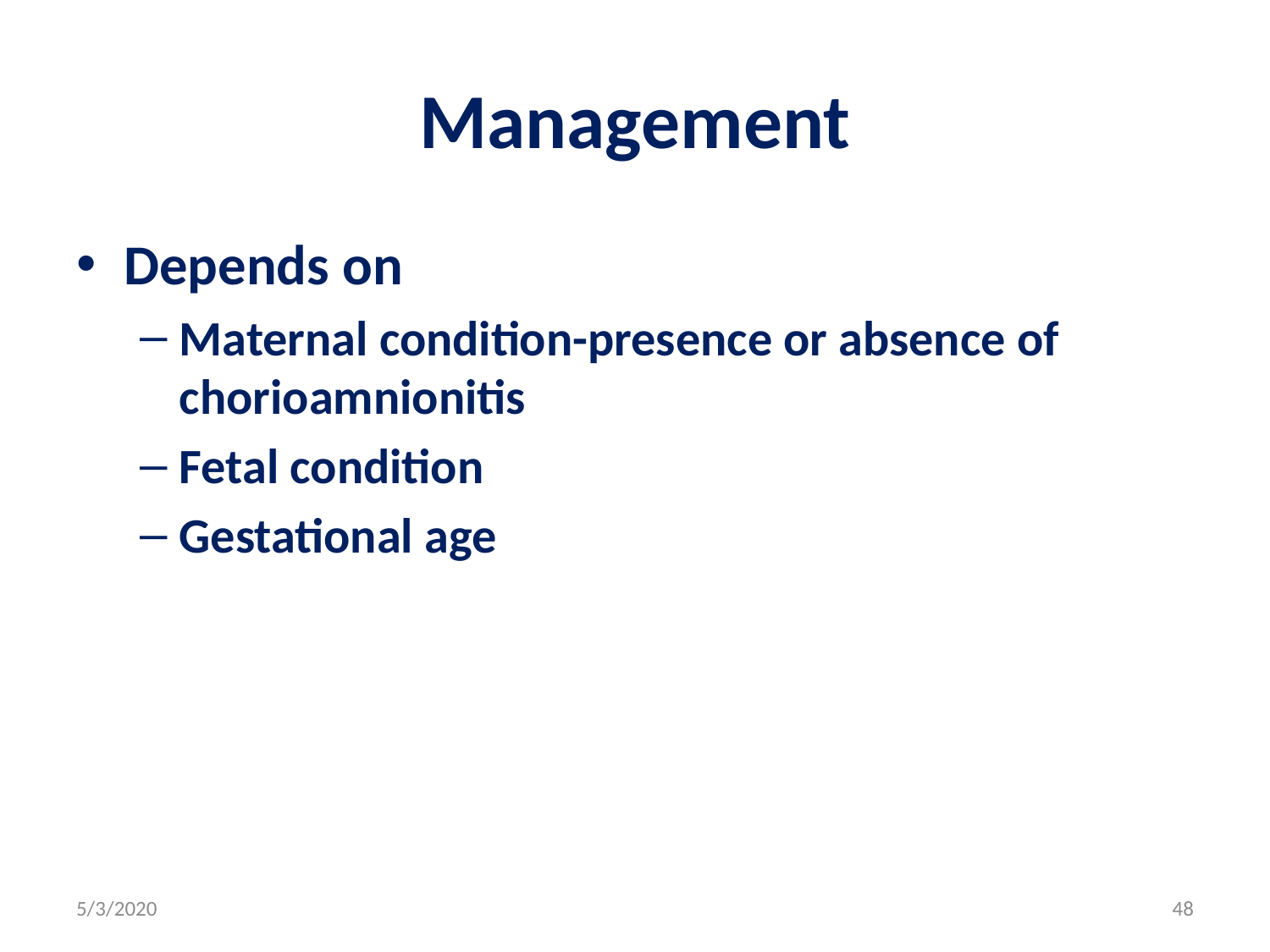

# Management
Depends on
Maternal condition-presence or absence of chorioamnionitis
Fetal condition
Gestational age
5/3/2020
48